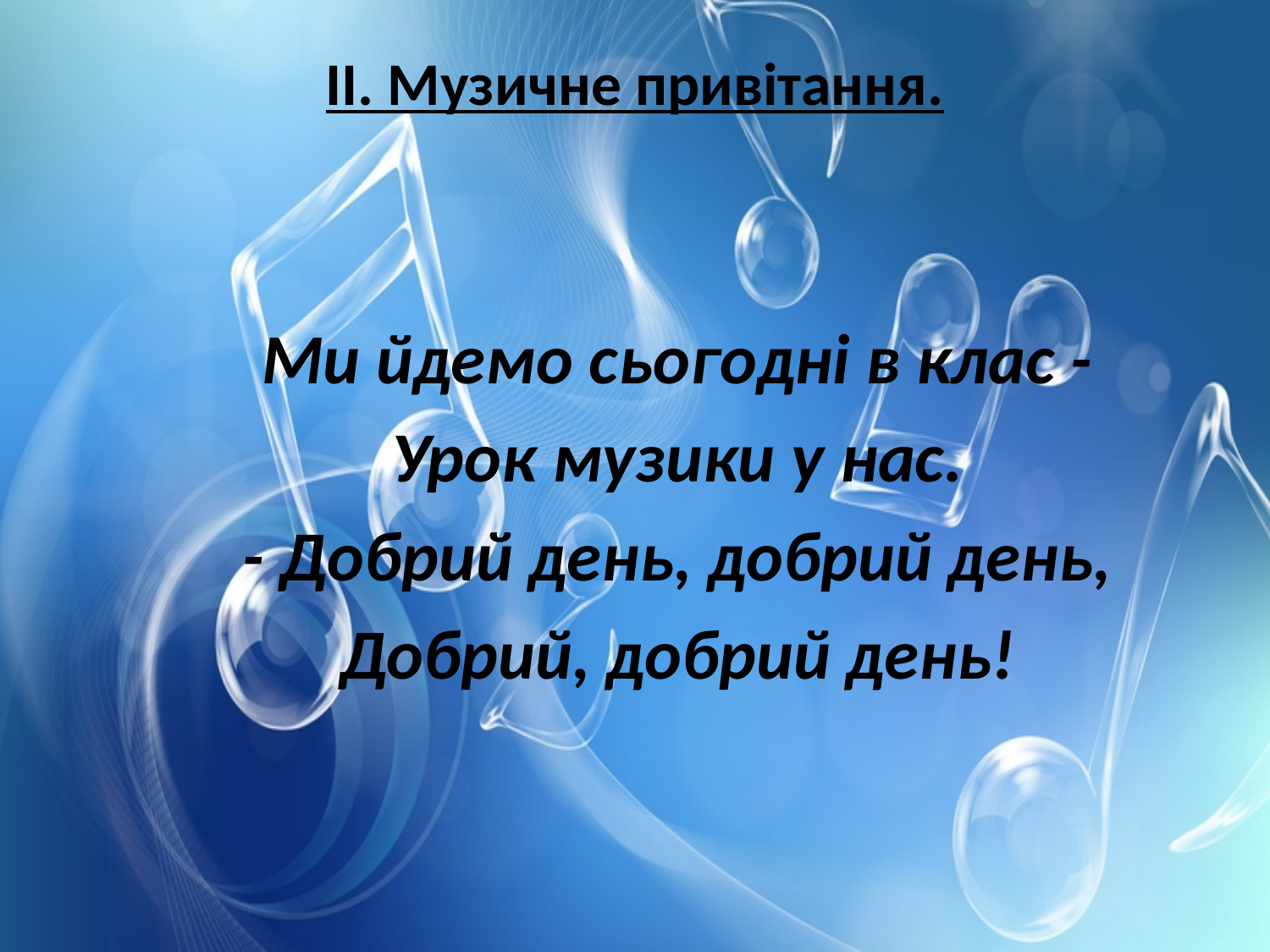

# ІІ. Музичне привітання.
Ми йдемо сьогодні в клас -
Урок музики у нас.
- Добрий день, добрий день,
Добрий, добрий день!